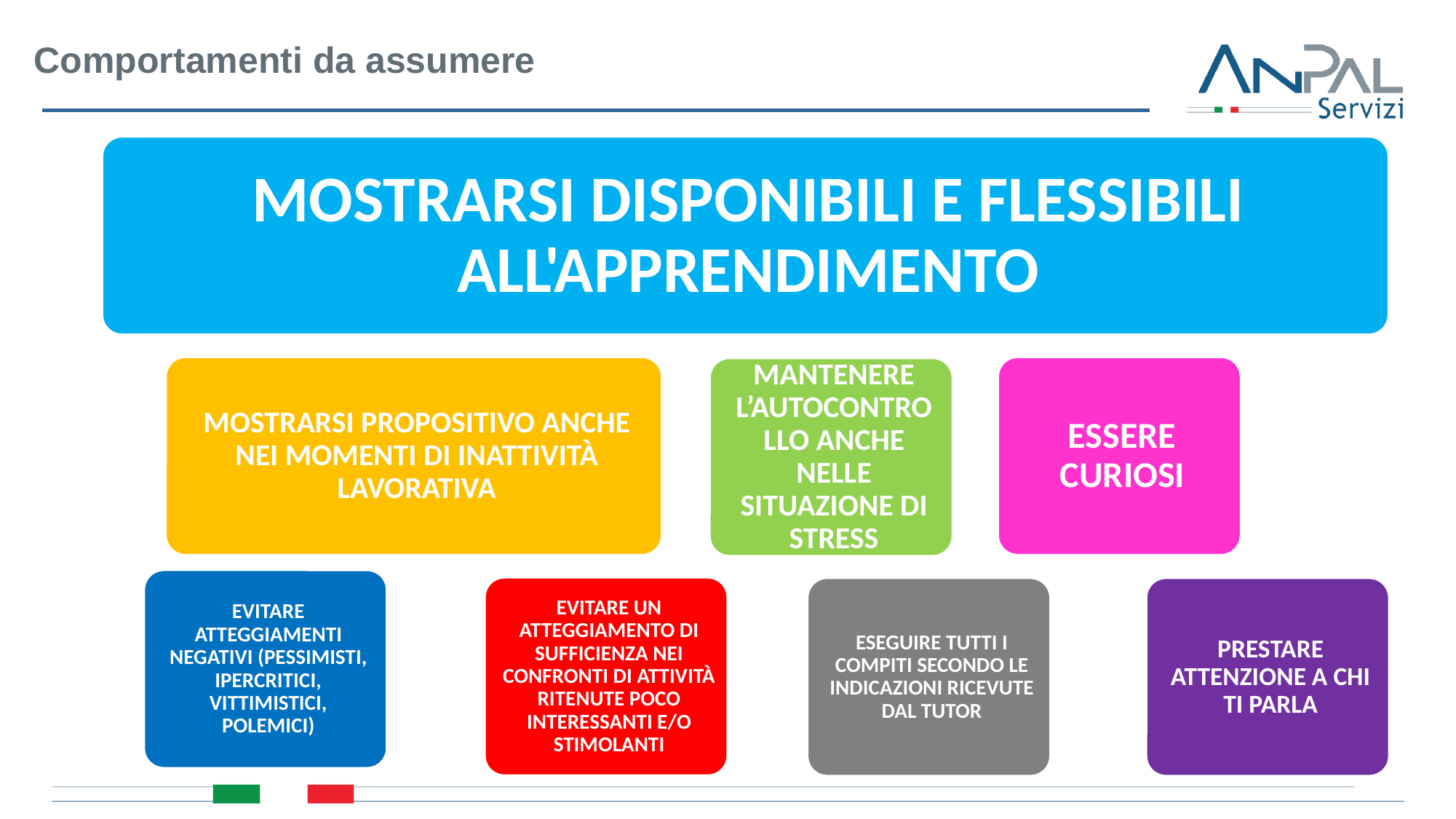

Comportamenti da assumere
Mostrarsi disponibili e flessibili all'apprendimento
Mostrarsi propositivo anche nei momenti di inattività lavorativa
Evitare atteggiamenti negativi (pessimisti, ipercritici, vittimistici, polemici)
Evitare un atteggiamento di sufficienza nei confronti di attività ritenute poco interessanti e/o stimolanti
Mantenere l’autocontrollo anche nelle situazione di stress
Eseguire tutti i compiti secondo le indicazioni ricevute dal tutor
Prestare attenzione a chi ti parla
Essere curiosi